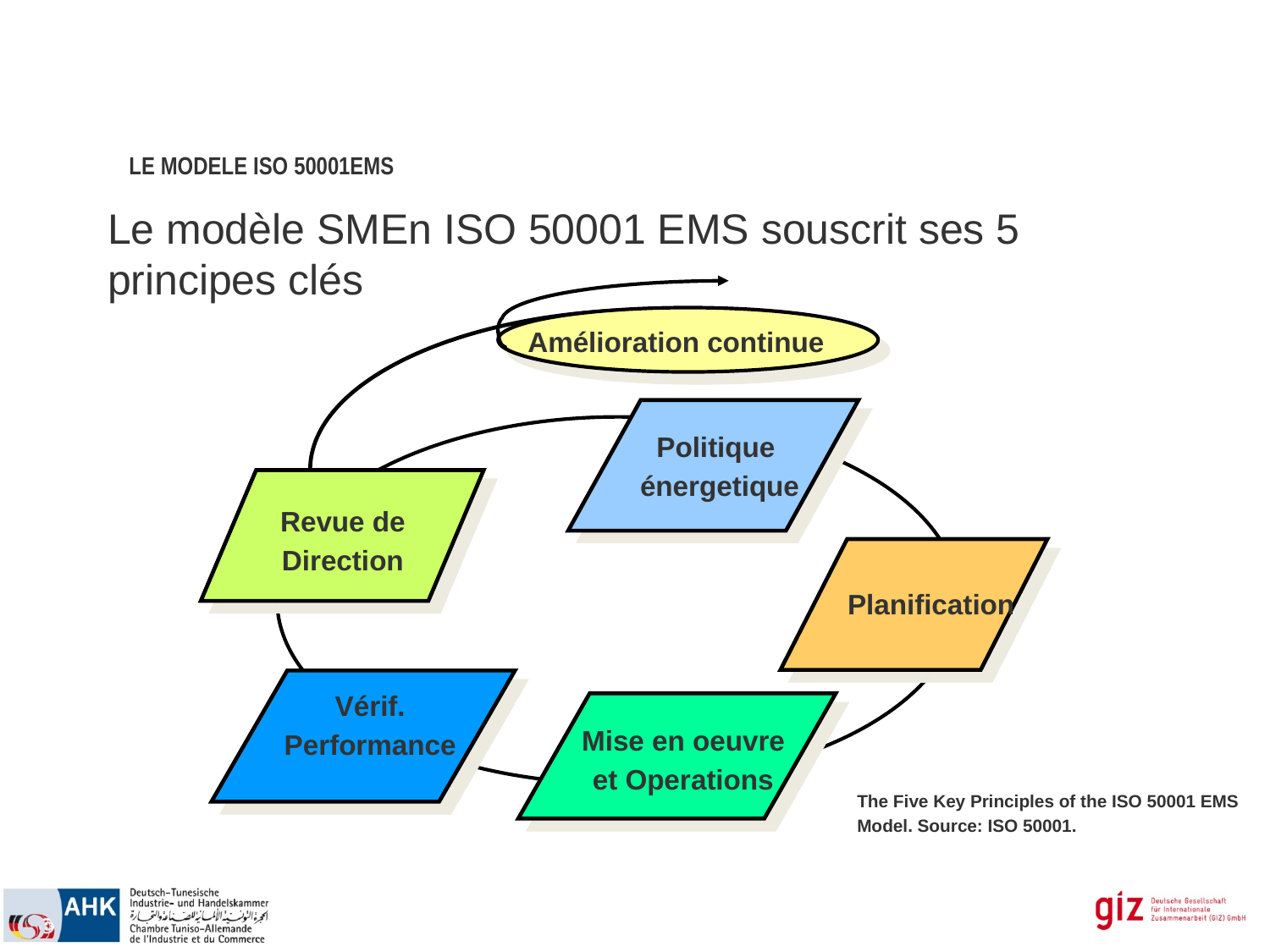

LE MODELE ISO 50001EMS
Le modèle SMEn ISO 50001 EMS souscrit ses 5 principes clés

Amélioration continue

Politique
énergetique

Revue de
Direction

Planification

Vérif.
Performance

Mise en oeuvre
et Operations
The Five Key Principles of the ISO 50001 EMS Model. Source: ISO 50001.